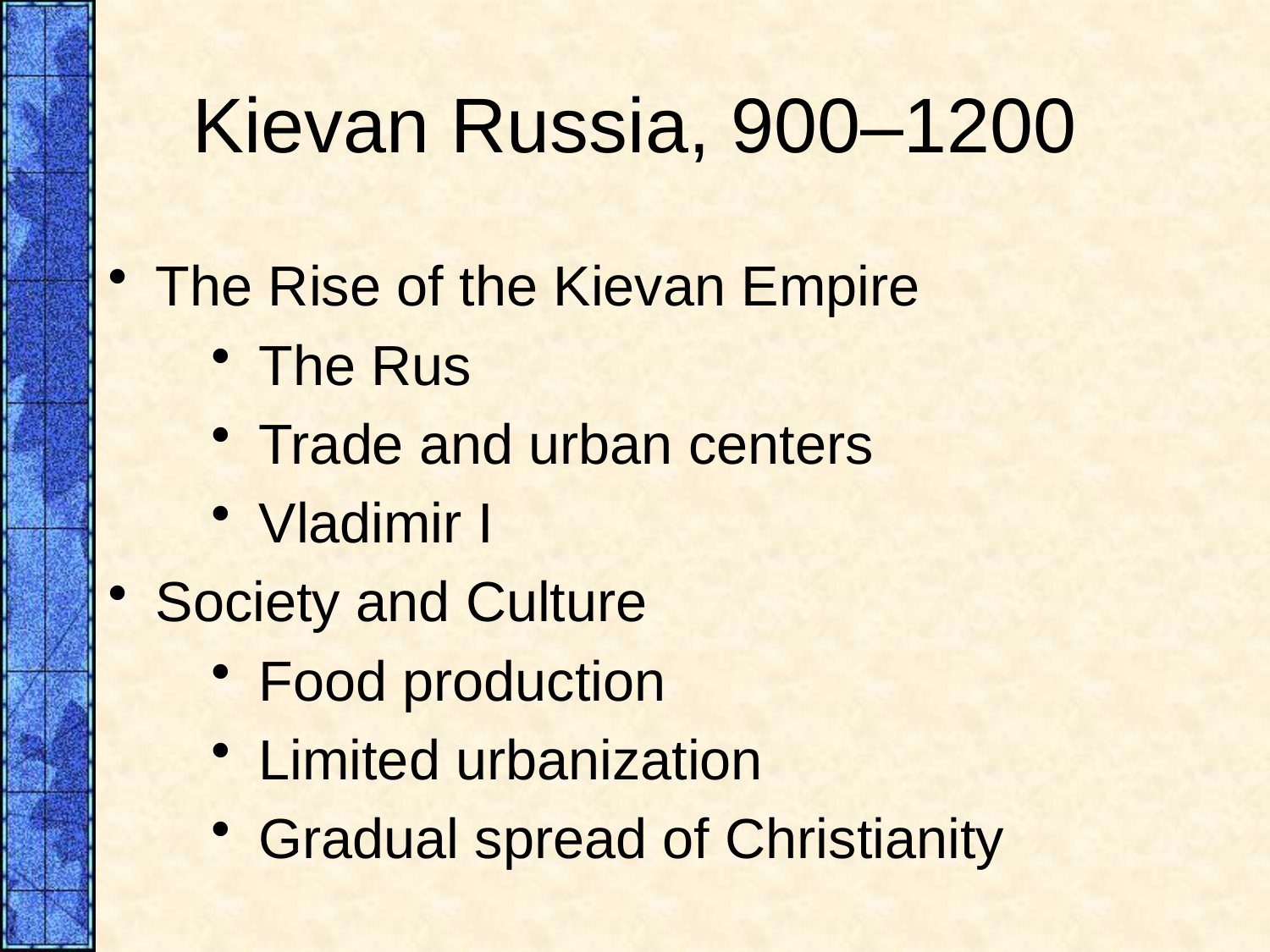

# Kievan Russia, 900–1200
The Rise of the Kievan Empire
The Rus
Trade and urban centers
Vladimir I
Society and Culture
Food production
Limited urbanization
Gradual spread of Christianity